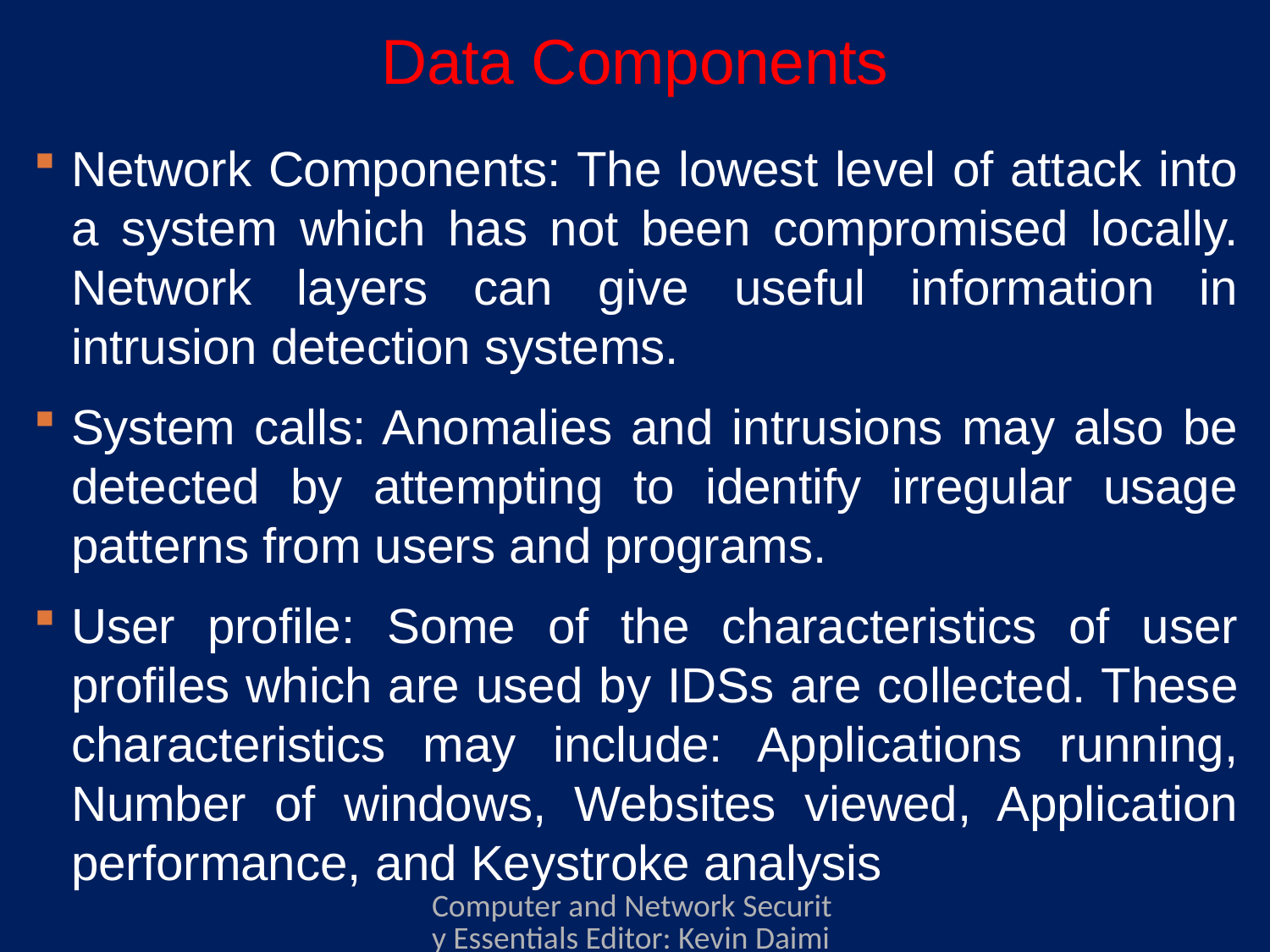

# Data Components
Network Components: The lowest level of attack into a system which has not been compromised locally. Network layers can give useful information in intrusion detection systems.
System calls: Anomalies and intrusions may also be detected by attempting to identify irregular usage patterns from users and programs.
User profile: Some of the characteristics of user profiles which are used by IDSs are collected. These characteristics may include: Applications running, Number of windows, Websites viewed, Application performance, and Keystroke analysis
Computer and Network Security Essentials Editor: Kevin Daimi Associate Editors: Guillermo Francia, Levent Ertaul, Luis H. Encinas, Eman El-Sheikh Published by Springer